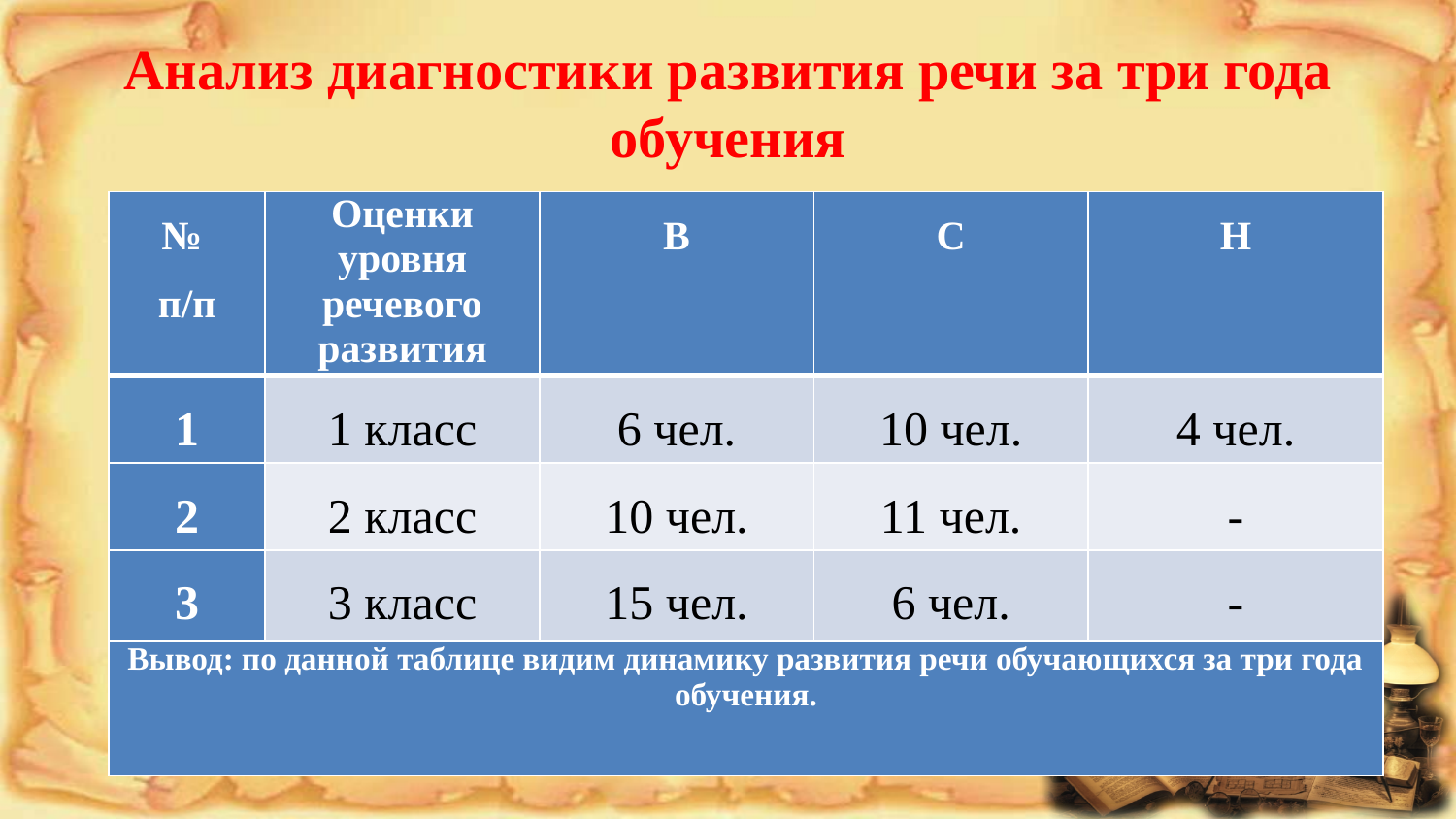

# Анализ диагностики развития речи за три года обучения
| № п/п | Оценки уровня речевого развития | В | С | Н |
| --- | --- | --- | --- | --- |
| 1 | 1 класс | 6 чел. | 10 чел. | 4 чел. |
| 2 | 2 класс | 10 чел. | 11 чел. | - |
| 3 | 3 класс | 15 чел. | 6 чел. | - |
| Вывод: по данной таблице видим динамику развития речи обучающихся за три года обучения. |  |  |  |  |